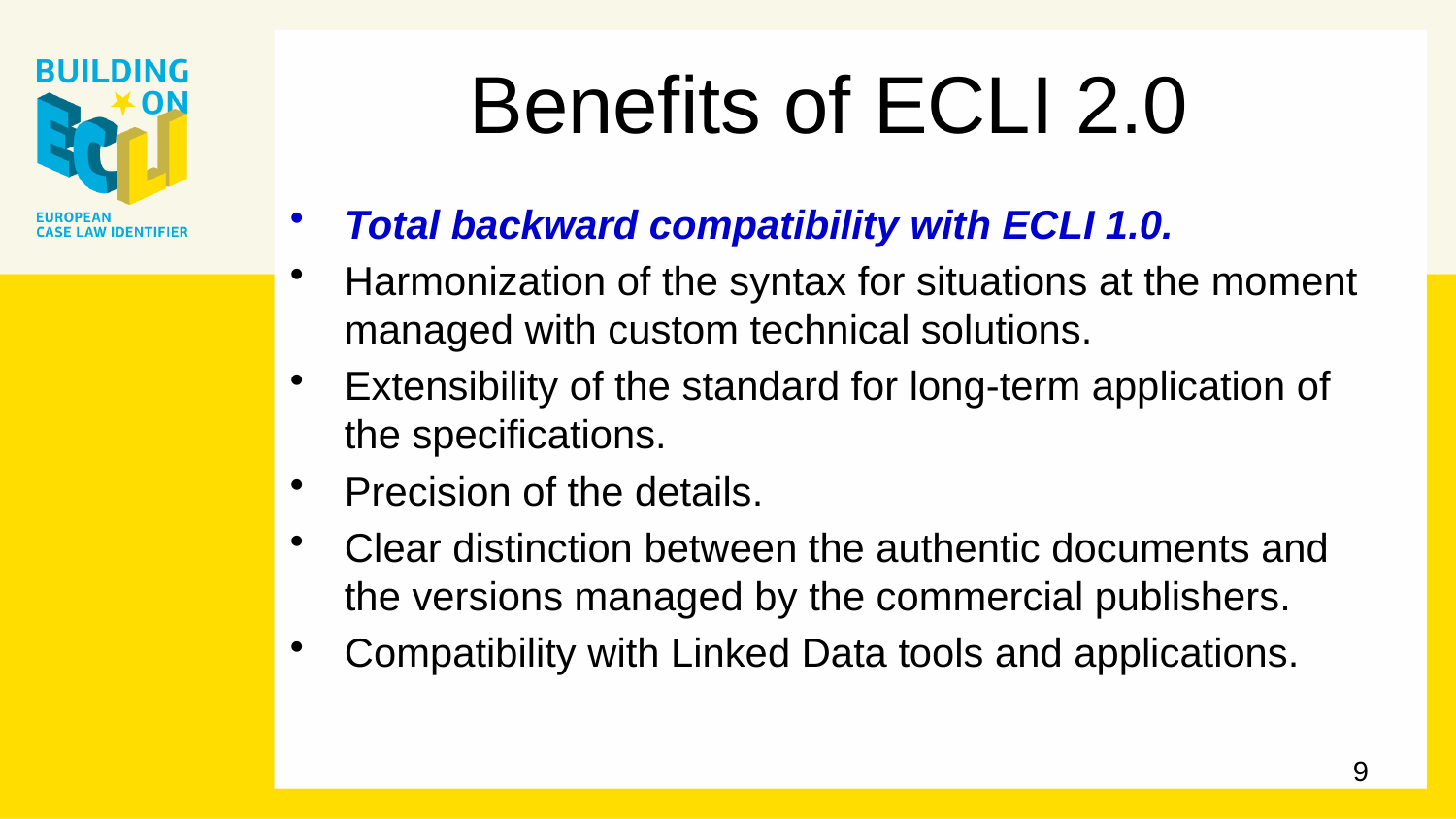

# Benefits of ECLI 2.0
Total backward compatibility with ECLI 1.0.
Harmonization of the syntax for situations at the moment managed with custom technical solutions.
Extensibility of the standard for long-term application of the specifications.
Precision of the details.
Clear distinction between the authentic documents and the versions managed by the commercial publishers.
Compatibility with Linked Data tools and applications.

9